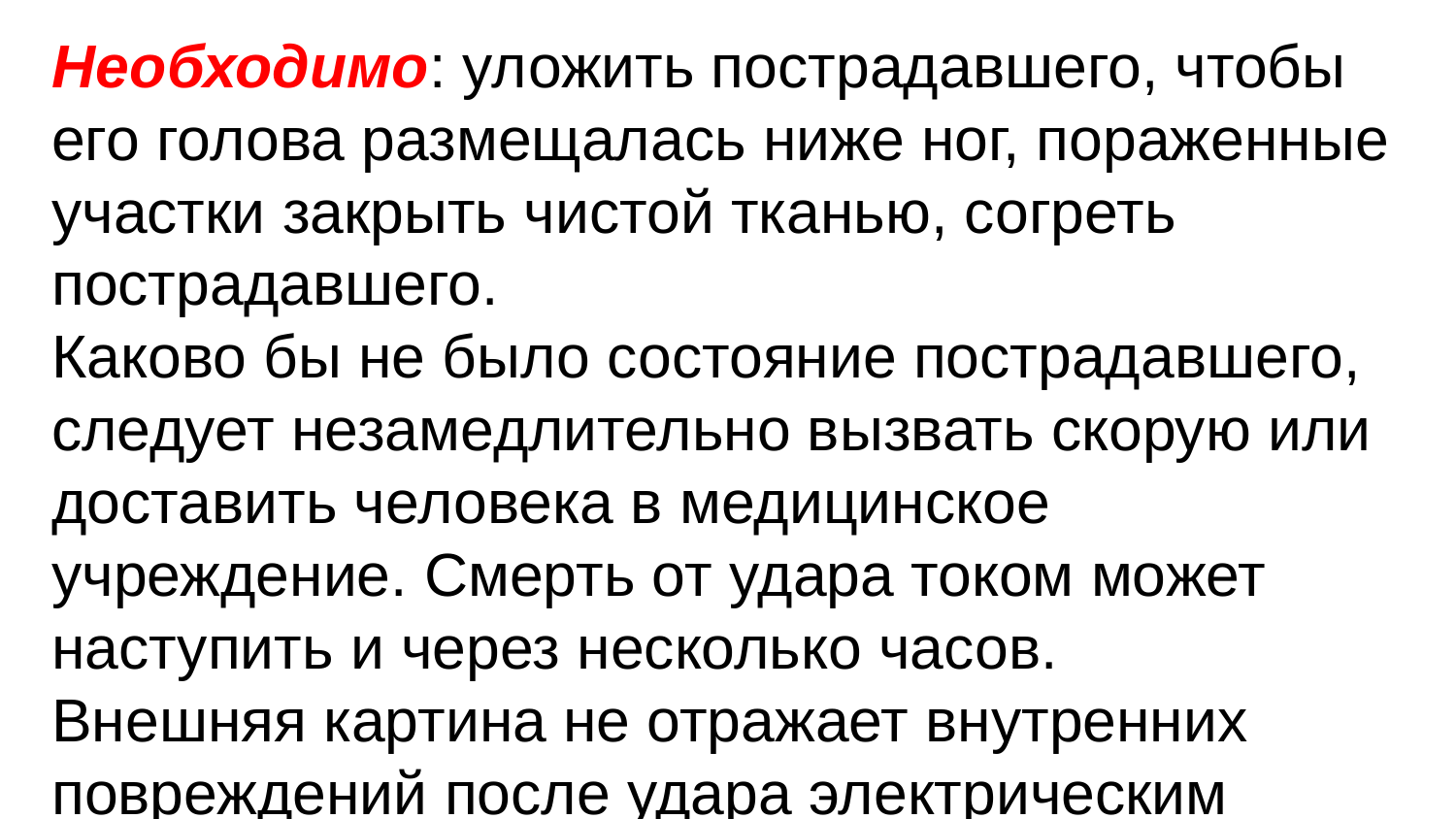

Необходимо: уложить пострадавшего, чтобы его голова размещалась ниже ног, пораженные участки закрыть чистой тканью, согреть пострадавшего.
Каково бы не было состояние пострадавшего, следует незамедлительно вызвать скорую или доставить человека в медицинское учреждение. Смерть от удара током может наступить и через несколько часов.
Внешняя картина не отражает внутренних повреждений после удара электрическим током.